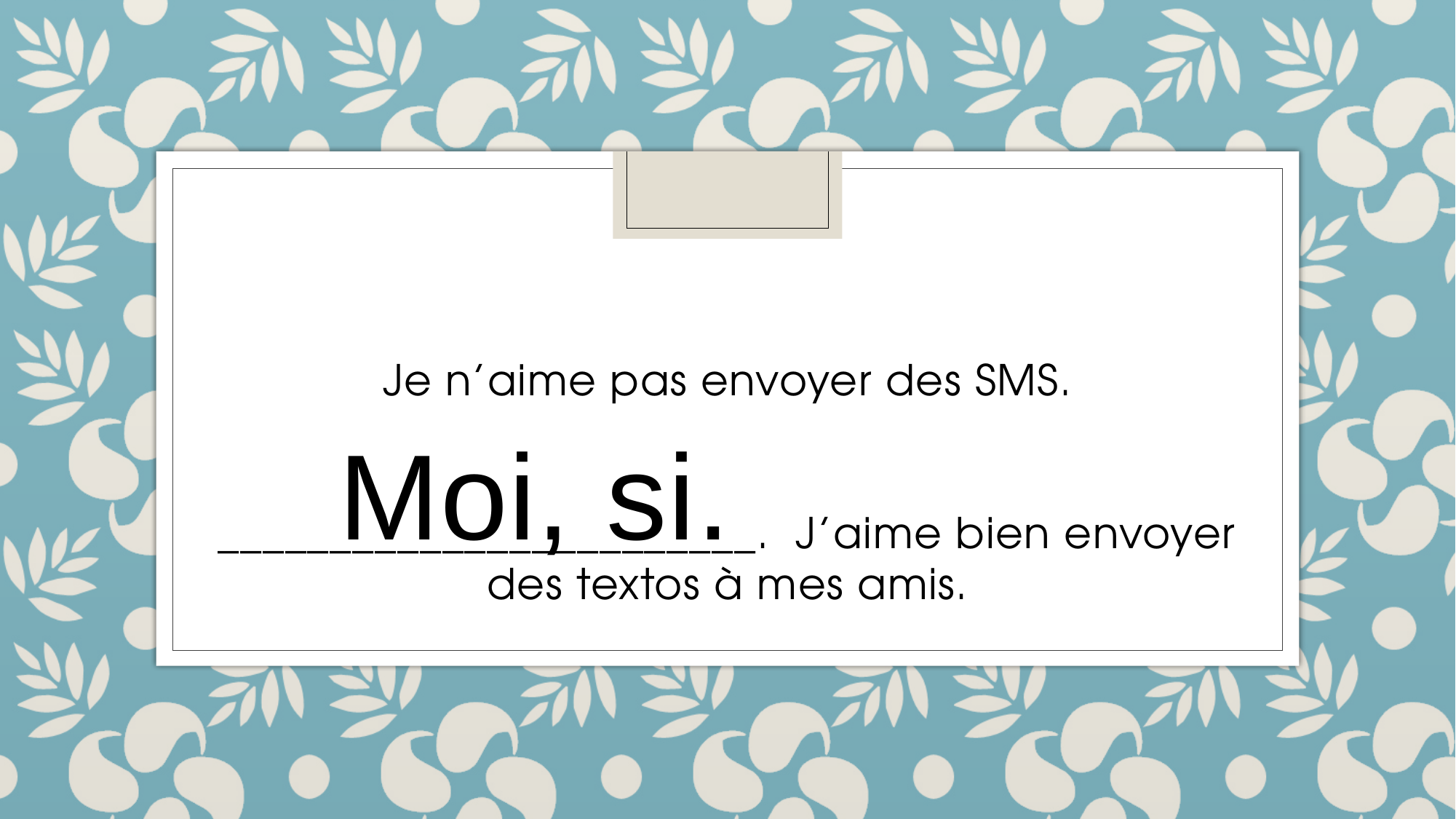

Je n’aime pas envoyer des SMS.

________________________.  J’aime bien envoyer des textos à mes amis.
Moi, si.